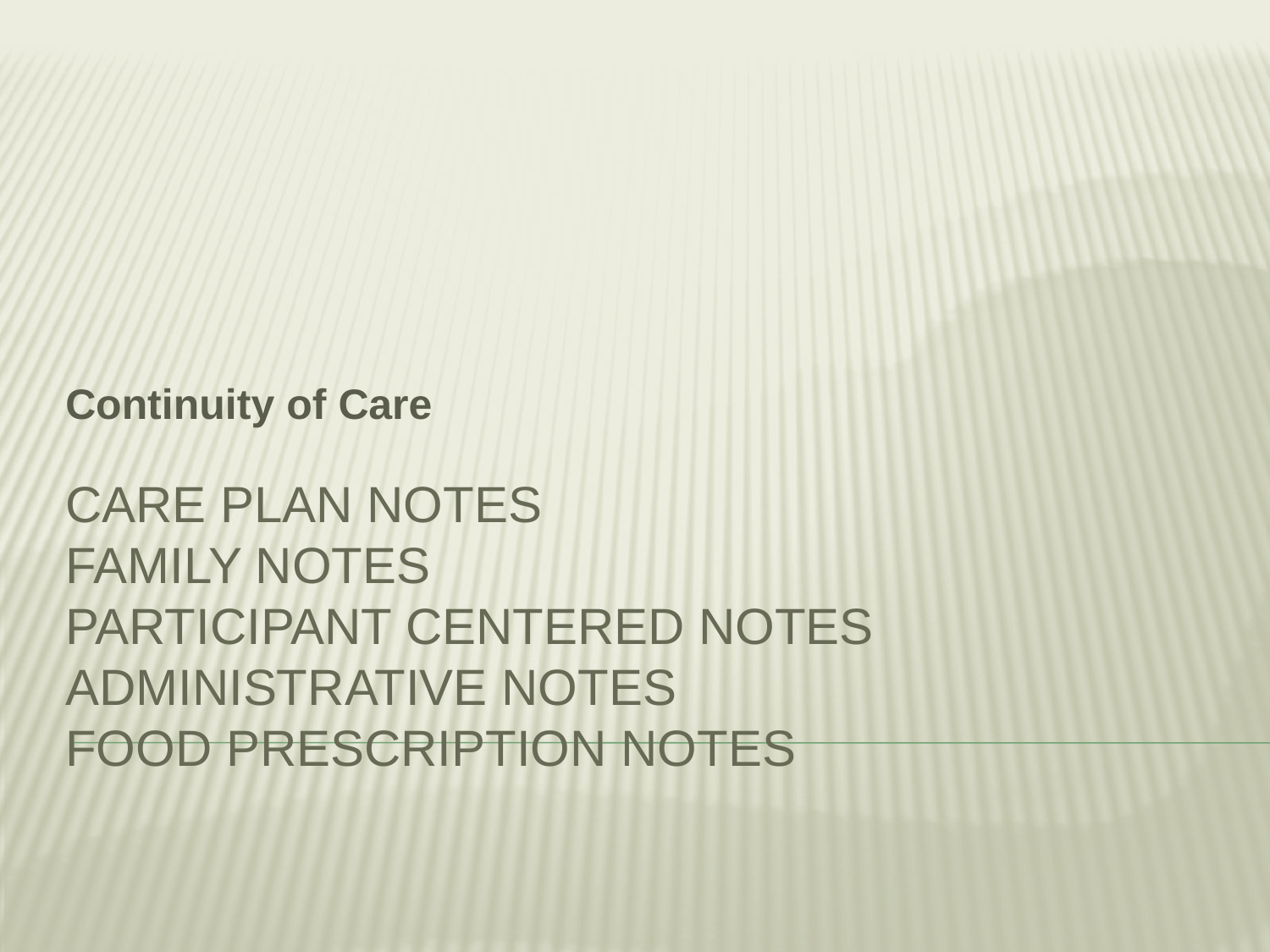

Continuity of Care
# Care Plan Notes Family notes Participant centered notes administrative notes food prescription notes